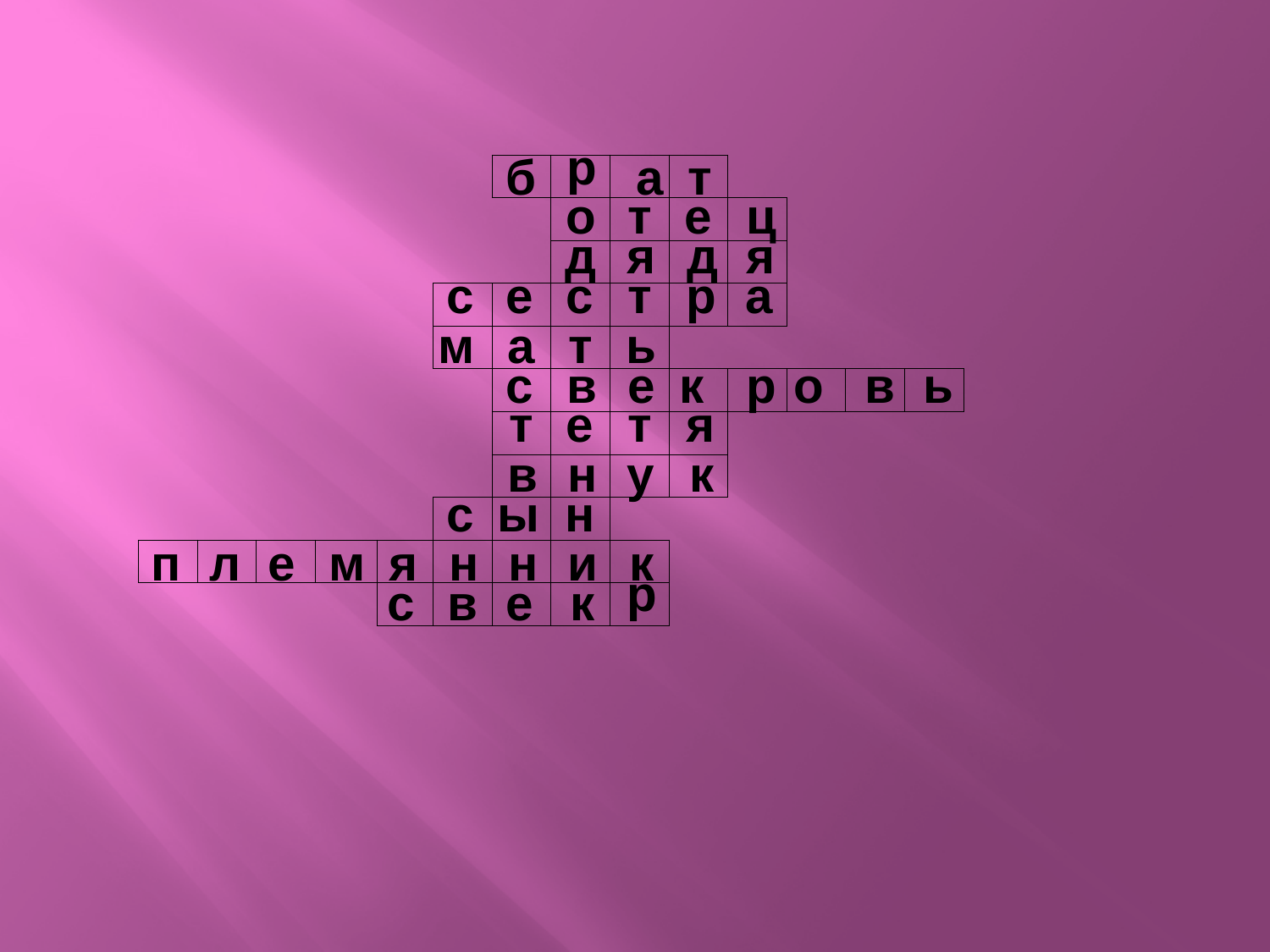

|  |  |  |  |  |  |  |  |  |  |  |  |  |  |  |  |  |  |
| --- | --- | --- | --- | --- | --- | --- | --- | --- | --- | --- | --- | --- | --- | --- | --- | --- | --- |
|  |  |  |  |  |  |  |  |  |  |  |  |  |  |  |  |  |  |
|  |  |  |  |  |  |  |  |  |  |  |  |  |  |  |  |  |  |
|  |  |  |  |  |  |  |  |  |  |  |  |  |  |  |  |  |  |
|  |  |  |  |  |  |  |  |  |  |  |  |  |  |  |  |  |  |
|  |  |  |  |  |  |  |  |  |  |  |  |  |  |  |  |  |  |
|  |  |  |  |  |  |  |  |  |  |  |  |  |  |  |  |  |  |
|  |  |  |  |  |  |  |  |  |  |  |  |  |  |  |  |  |  |
|  |  |  |  |  |  |  |  |  |  |  |  |  |  |  |  |  |  |
|  |  |  |  |  |  |  |  |  |  |  |  |  |  |  |  |  |  |
|  |  |  |  |  |  |  |  |  |  |  |  |  |  |  |  |  |  |
|  |  |  |  |  |  |  |  |  |  |  |  |  |  |  |  |  |  |
|  |  |  |  |  |  |  |  |  |  |  |  |  |  |  |  |  |  |
|  |  |  |  |  |  |  |  |  |  |  |  |  |  |  |  |  |  |
|  |  |  |  |  |  |  |  |  |  |  |  |  |  |  |  |  |  |
|  |  |  |  |  |  |  |  |  |  |  |  |  |  |  |  |  |  |
|  |  |  |  |  |  |  |  |  |  |  |  |  |  |  |  |  |  |
|  |  |  |  |  |  |  |  |  |  |  |  |  |  |  |  |  |  |
|  |  |  |  |  |  |  |  |  |  |  |  |  |  |  |  |  |  |
р
б
а
т
о
т
е
ц
д
я
д
я
с
е
с
т
р
а
м
а
т
ь
с
в
е
к
р
о
в
ь
т
е
т
я
в
н
у
к
с
ы
н
п
л
е
м
я
н
н
и
к
р
с
в
е
к